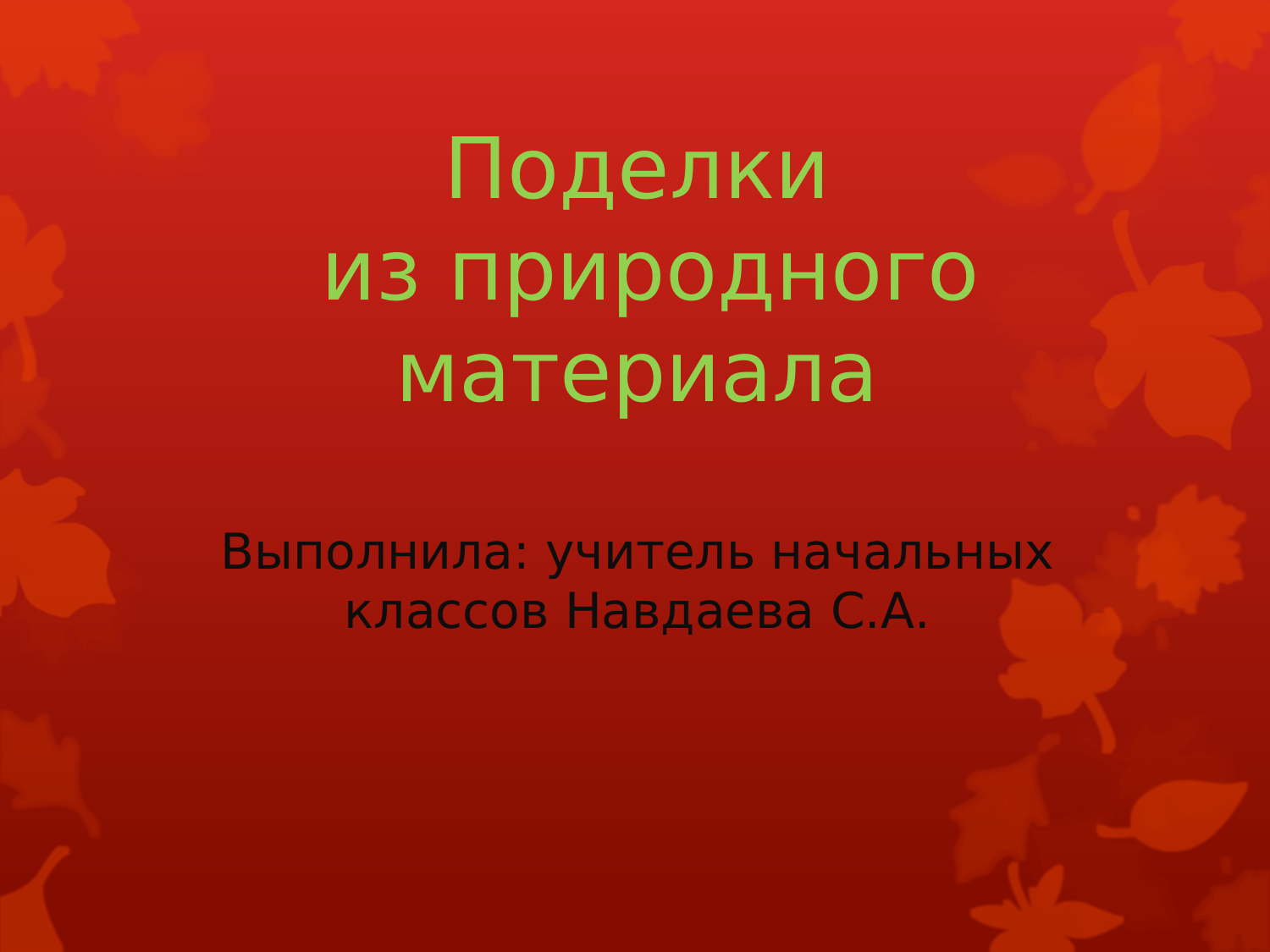

# Поделки из природного материала Выполнила: учитель начальных классов Навдаева С.А.